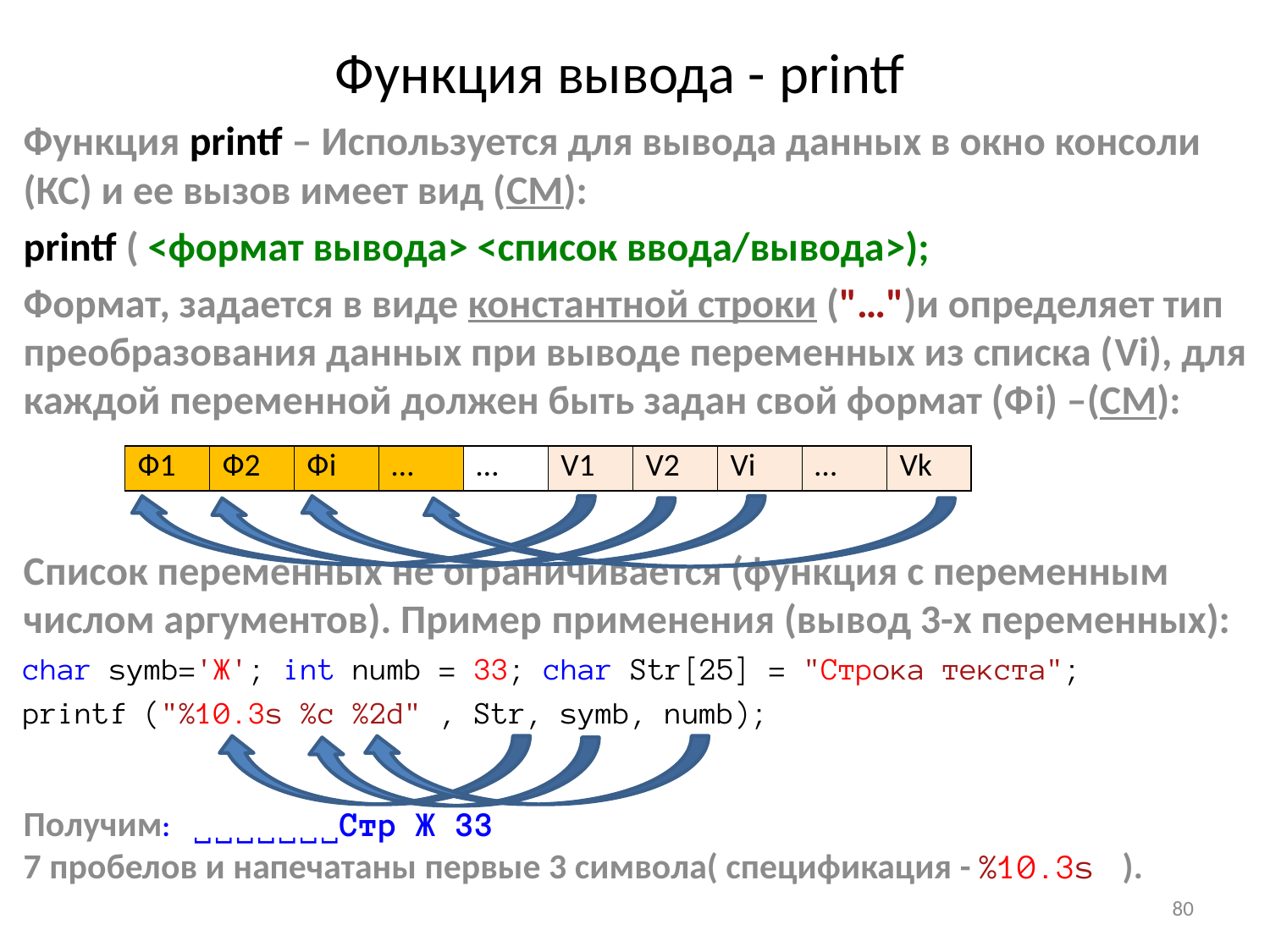

# Функция вывода - printf
Функция printf – Используется для вывода данных в окно консоли (КС) и ее вызов имеет вид (СМ):
printf ( <формат вывода> <список ввода/вывода>);
Формат, задается в виде константной строки ("…")и определяет тип преобразования данных при выводе переменных из списка (Vi), для каждой переменной должен быть задан свой формат (Фi) –(СМ):

Список переменных не ограничивается (функция с переменным числом аргументов). Пример применения (вывод 3-х переменных):
char symb='Ж'; int numb = 33; char Str[25] = "Строка текста";
printf ("%10.3s %c %2d" , Str, symb, numb);

Получим:  ˽˽˽˽˽˽˽Стр Ж 33
7 пробелов и напечатаны первые 3 символа( спецификация - %10.3s  ).

| Ф1 | Ф2 | Фi | … | … | V1 | V2 | Vi | … | Vk |
| --- | --- | --- | --- | --- | --- | --- | --- | --- | --- |

80